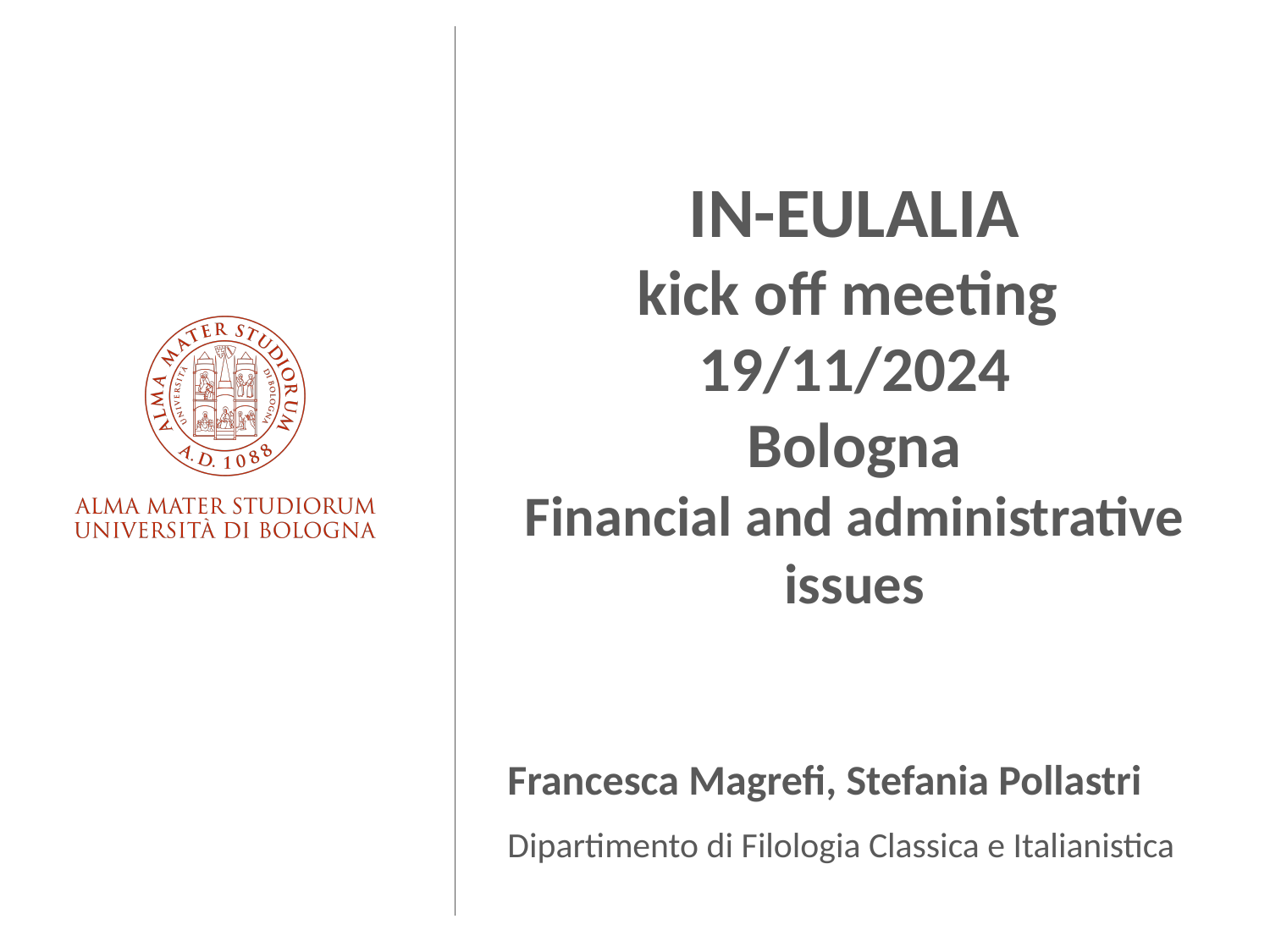

# IN-EULALIA kick off meeting 19/11/2024 Bologna Financial and administrative issues
Francesca Magrefi, Stefania Pollastri
Dipartimento di Filologia Classica e Italianistica